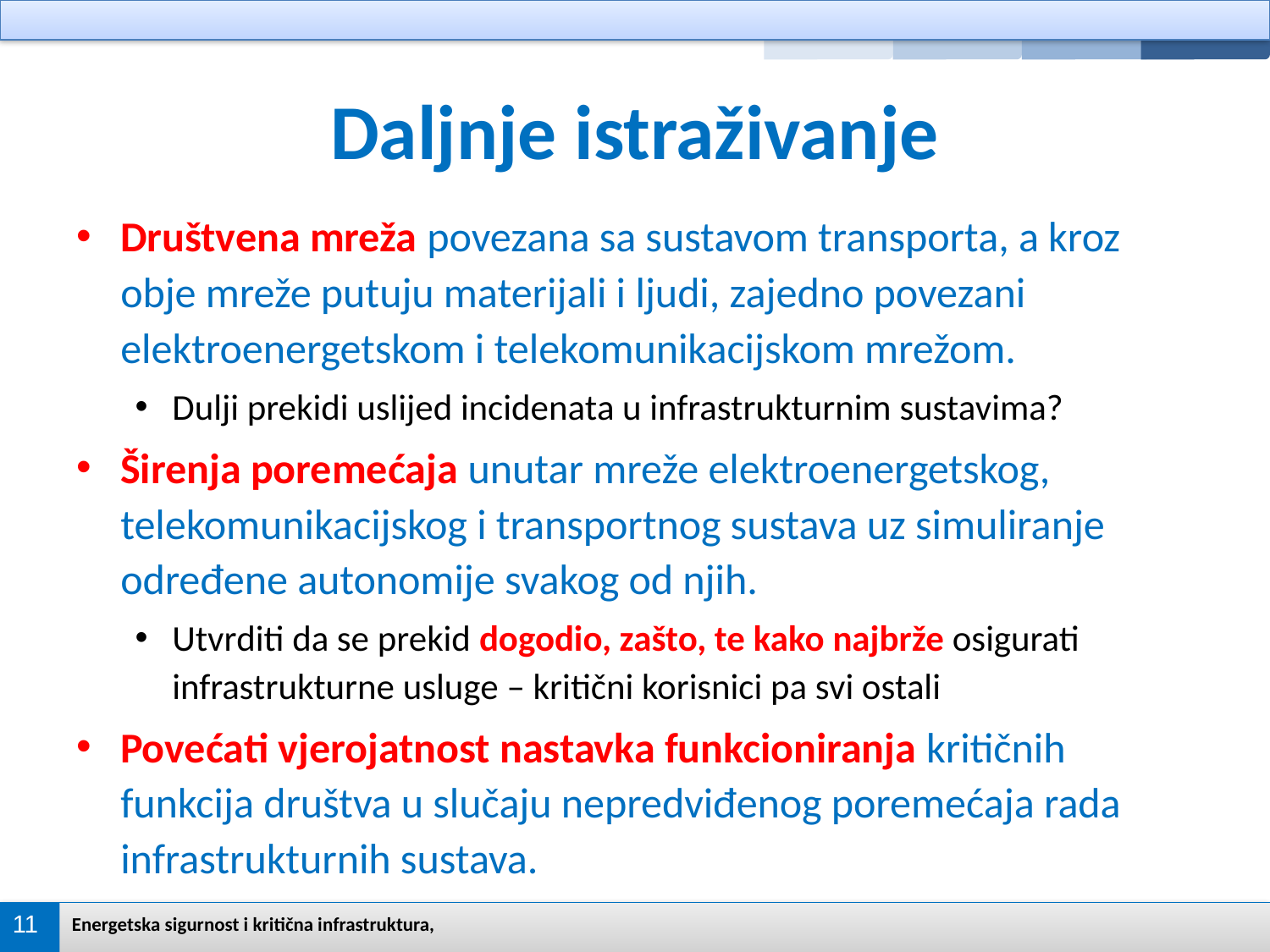

# Daljnje istraživanje
Društvena mreža povezana sa sustavom transporta, a kroz obje mreže putuju materijali i ljudi, zajedno povezani elektroenergetskom i telekomunikacijskom mrežom.
Dulji prekidi uslijed incidenata u infrastrukturnim sustavima?
Širenja poremećaja unutar mreže elektroenergetskog, telekomunikacijskog i transportnog sustava uz simuliranje određene autonomije svakog od njih.
Utvrditi da se prekid dogodio, zašto, te kako najbrže osigurati infrastrukturne usluge – kritični korisnici pa svi ostali
Povećati vjerojatnost nastavka funkcioniranja kritičnih funkcija društva u slučaju nepredviđenog poremećaja rada infrastrukturnih sustava.